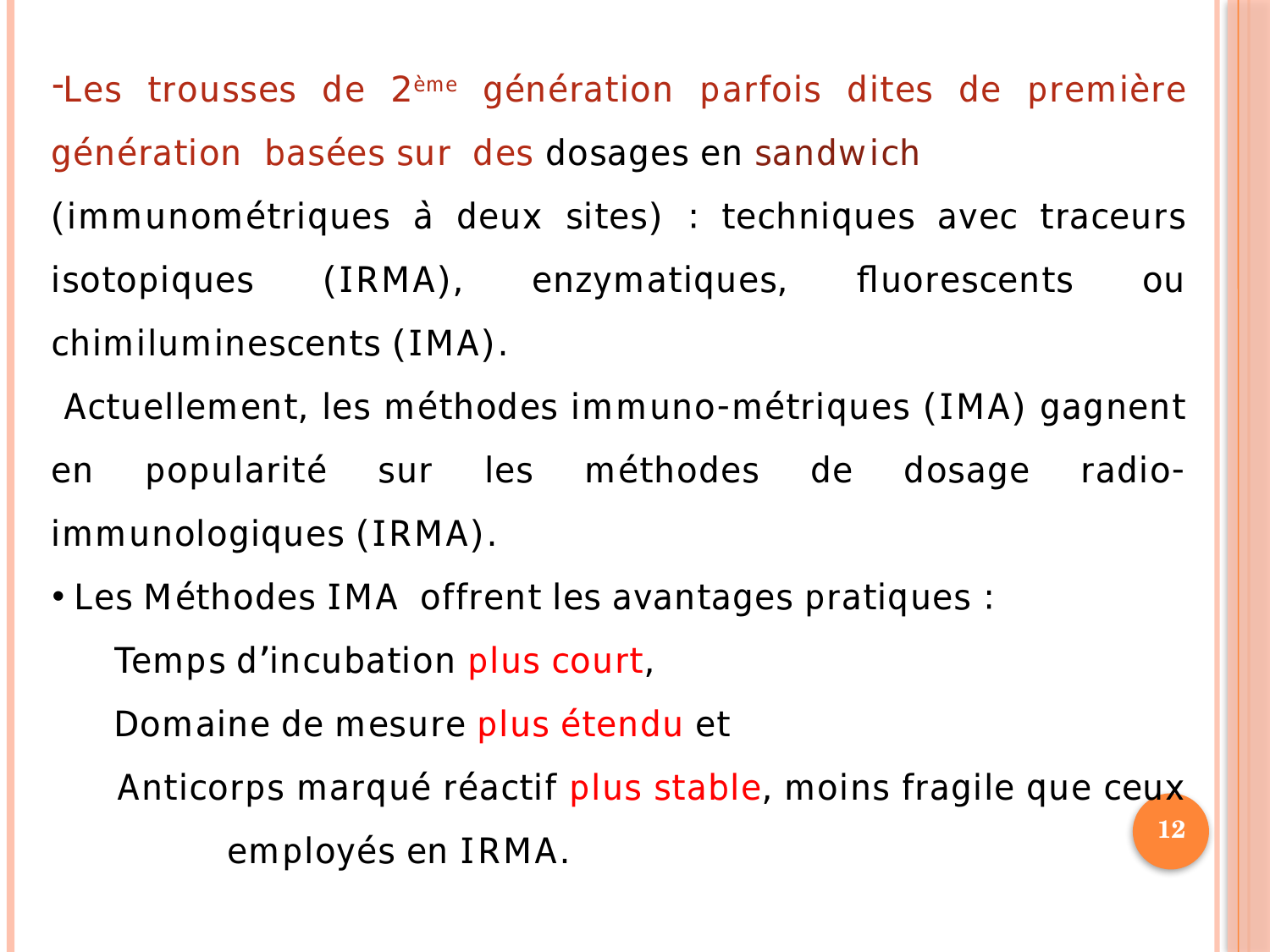

Les trousses de 2ème génération parfois dites de première génération  basées sur  des dosages en sandwich
(immunométriques à deux sites) : techniques avec traceurs isotopiques (IRMA), enzymatiques, fluorescents ou chimiluminescents (IMA).
 Actuellement, les méthodes immuno-métriques (IMA) gagnent en popularité sur les méthodes de dosage radio-immunologiques (IRMA).
 Les Méthodes IMA  offrent les avantages pratiques :
      Temps d’incubation plus court,
      Domaine de mesure plus étendu et
      Anticorps marqué réactif plus stable, moins fragile que ceux            employés en IRMA.

12